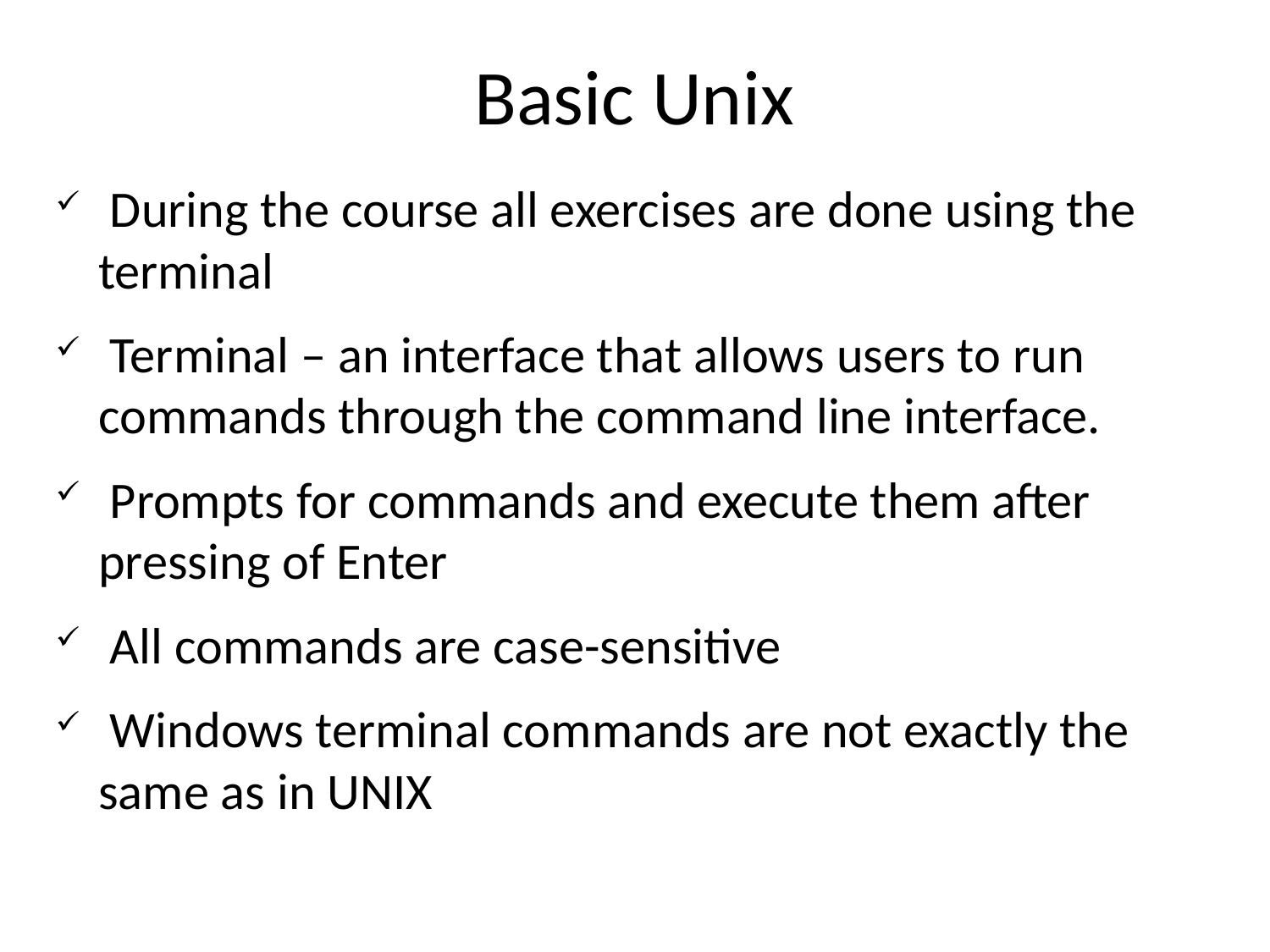

# Basic Unix
 During the course all exercises are done using the terminal
 Terminal – an interface that allows users to run commands through the command line interface.
 Prompts for commands and execute them after pressing of Enter
 All commands are case-sensitive
 Windows terminal commands are not exactly the same as in UNIX